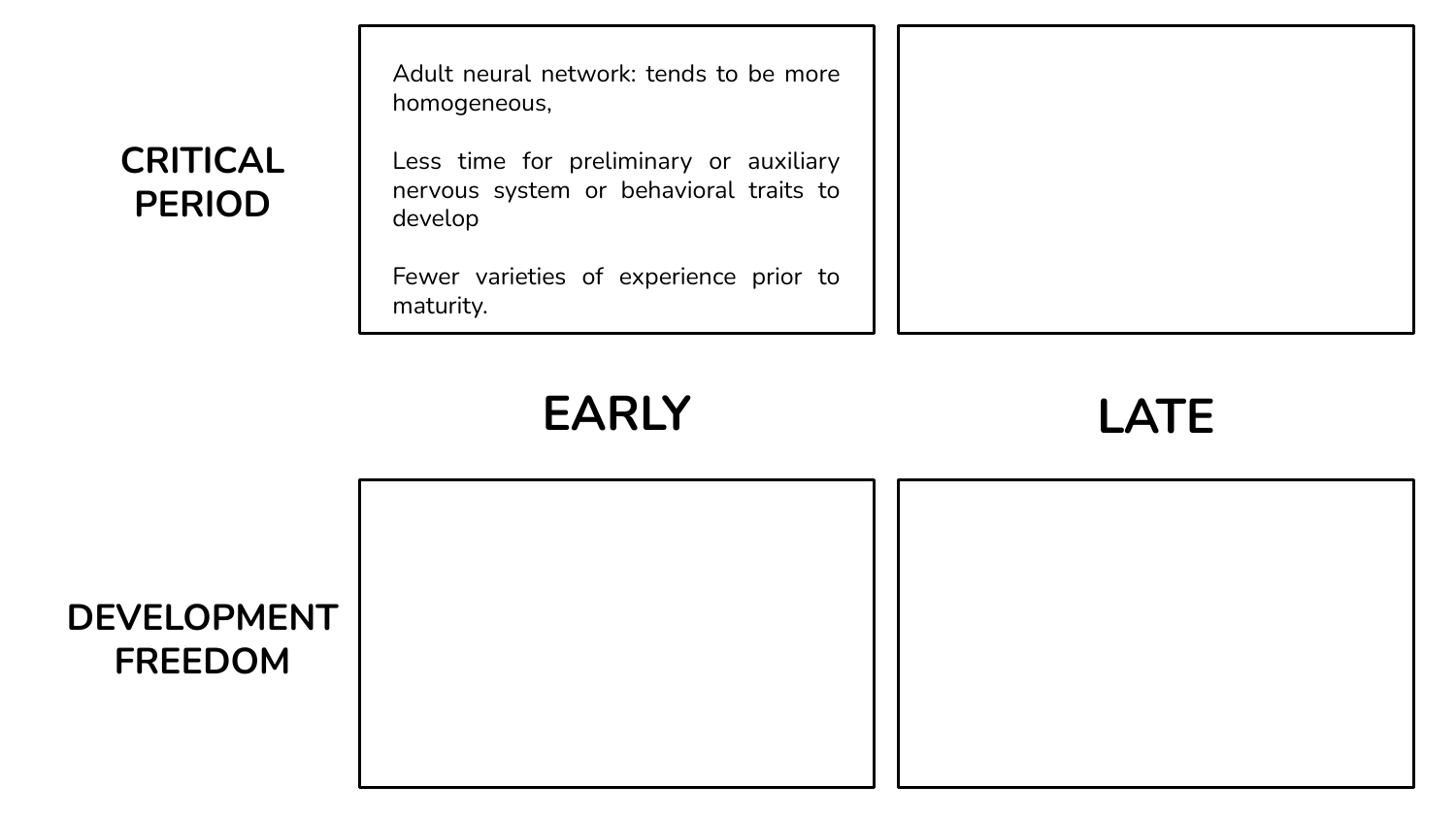

Adult neural network: tends to be more homogeneous,

Less time for preliminary or auxiliary nervous system or behavioral traits to develop

Fewer varieties of experience prior to maturity.
CRITICAL PERIOD
EARLY
LATE

DEVELOPMENT
FREEDOM